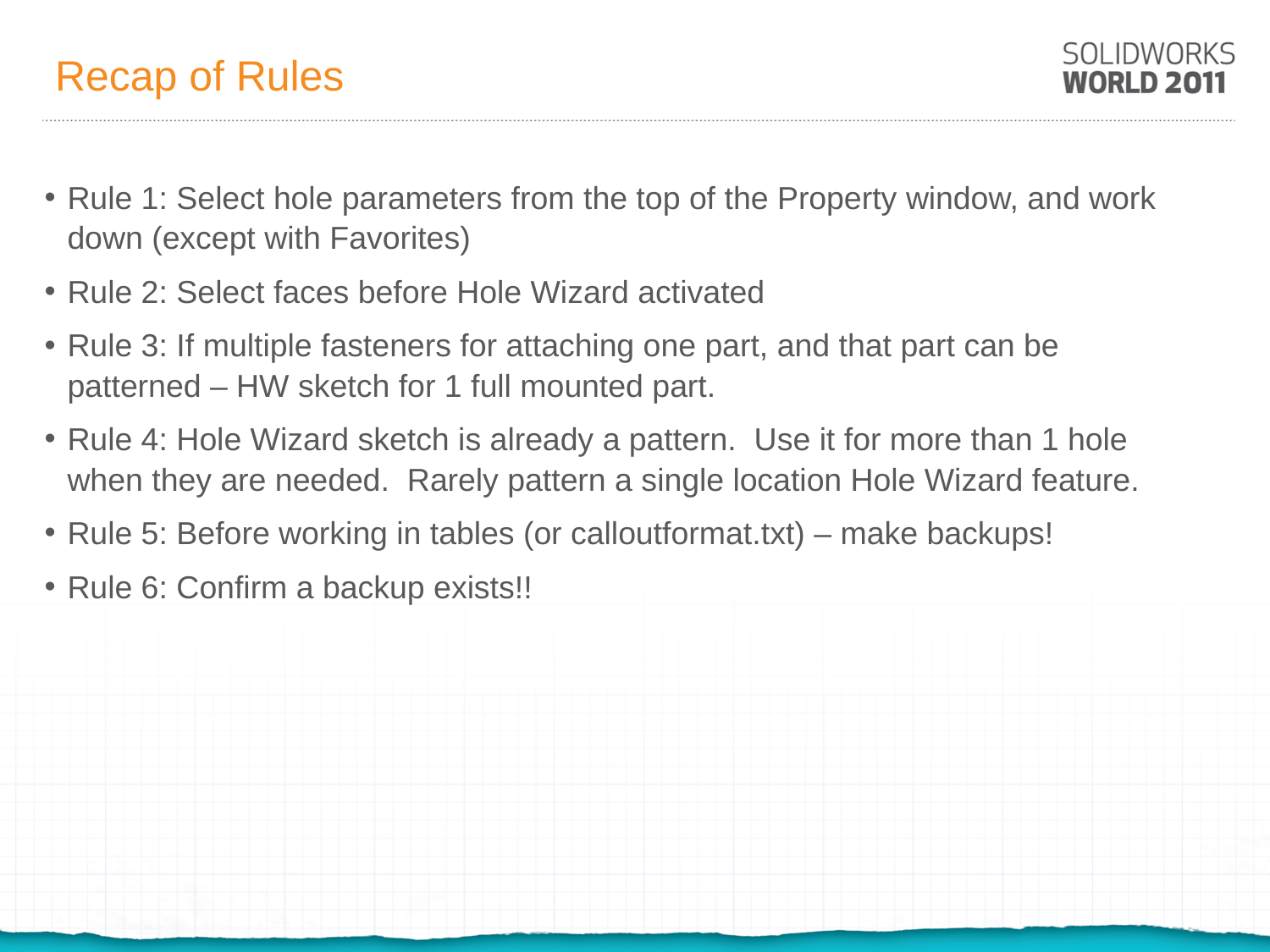

# Recap of Rules
Rule 1: Select hole parameters from the top of the Property window, and work down (except with Favorites)
Rule 2: Select faces before Hole Wizard activated
Rule 3: If multiple fasteners for attaching one part, and that part can be patterned – HW sketch for 1 full mounted part.
Rule 4: Hole Wizard sketch is already a pattern.  Use it for more than 1 hole when they are needed.  Rarely pattern a single location Hole Wizard feature.
Rule 5: Before working in tables (or calloutformat.txt) – make backups!
Rule 6: Confirm a backup exists!!